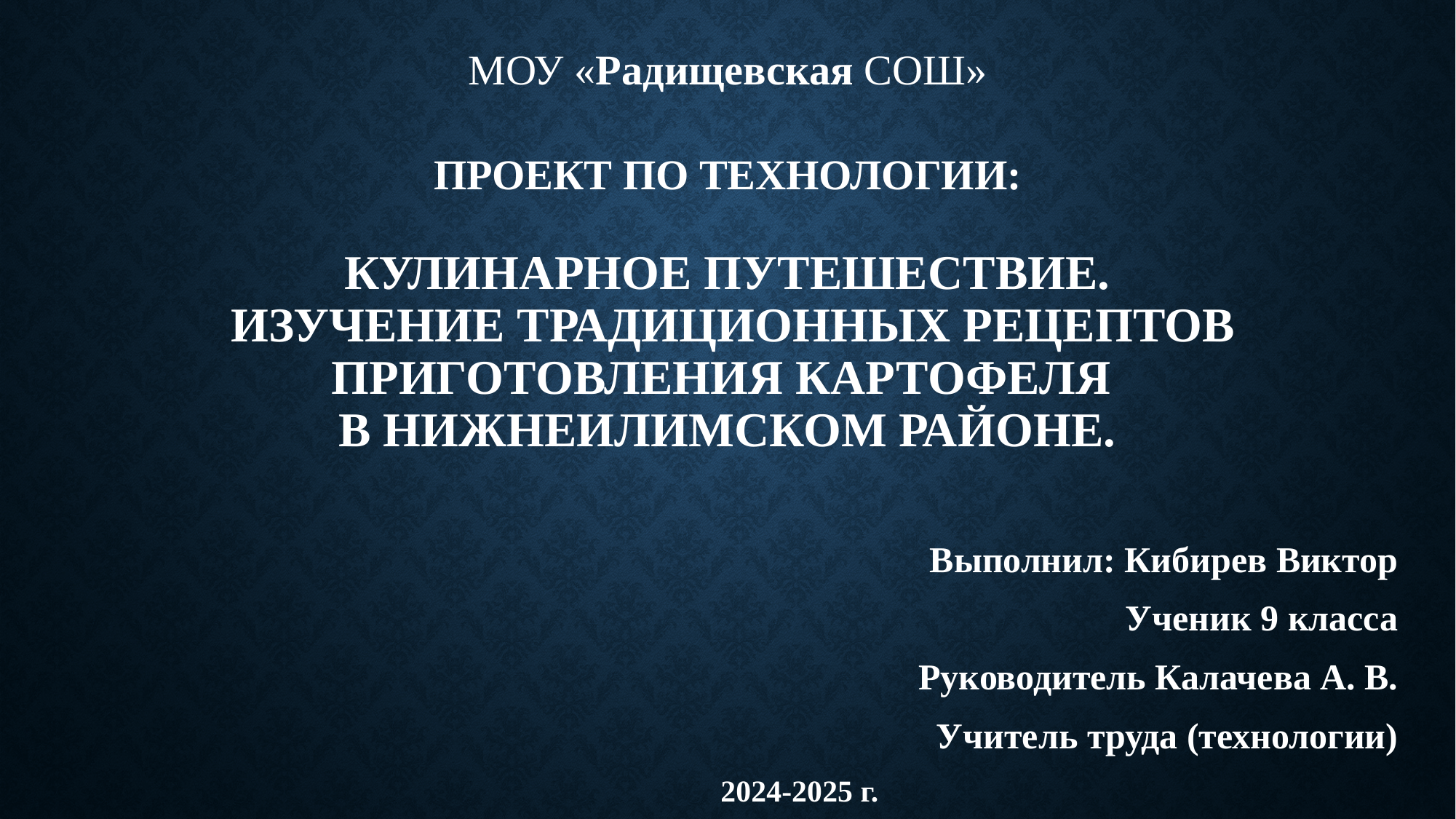

МОУ «Радищевская СОШ»
# проект по технологии: Кулинарное путешествие. Изучение традиционных рецептов приготовления картофеля в Нижнеилимском районе.
Выполнил: Кибирев Виктор
Ученик 9 класса
Руководитель Калачева А. В.
Учитель труда (технологии)
2024-2025 г.